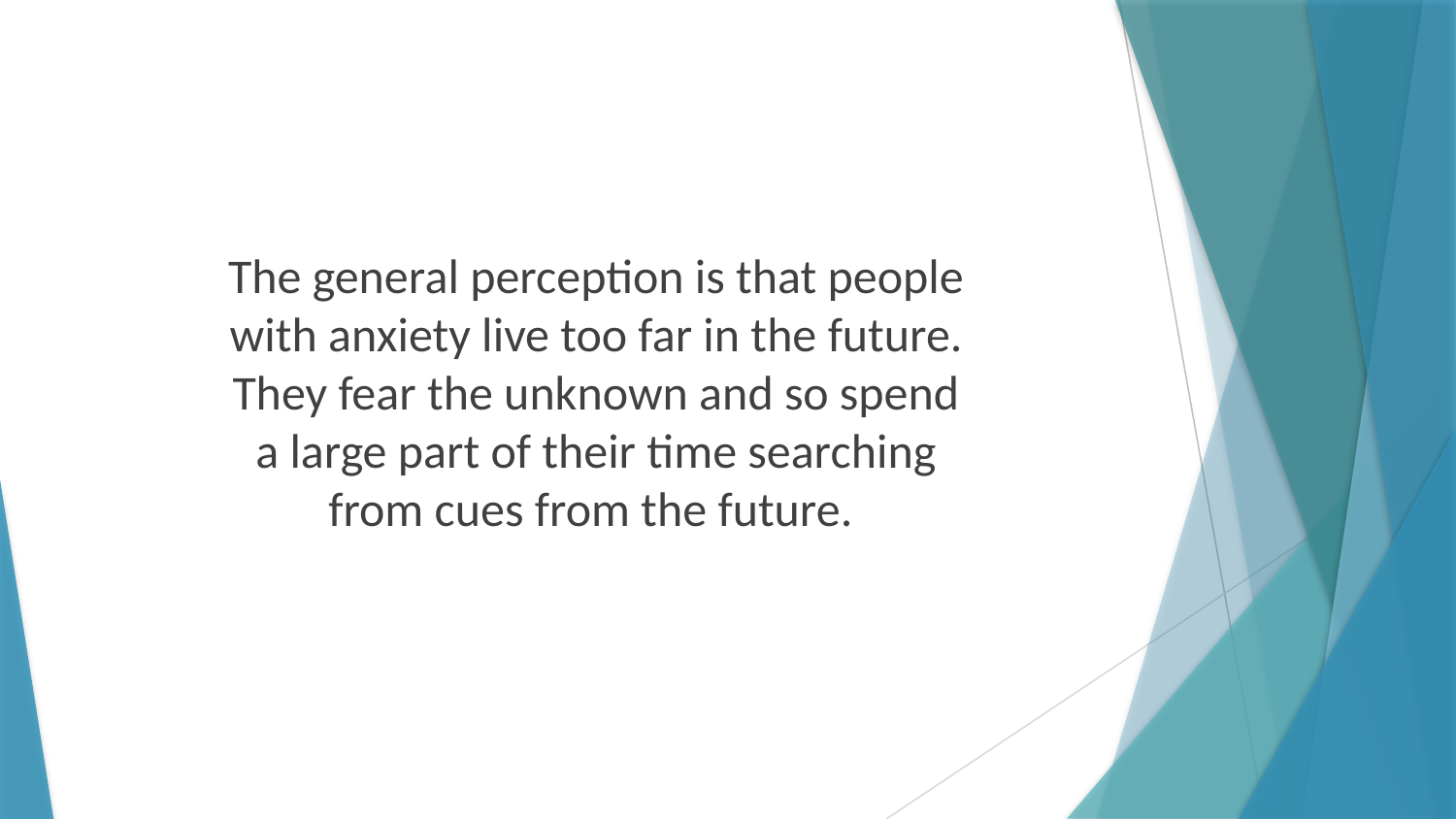

The general perception is that people with anxiety live too far in the future. They fear the unknown and so spend a large part of their time searching from cues from the future.